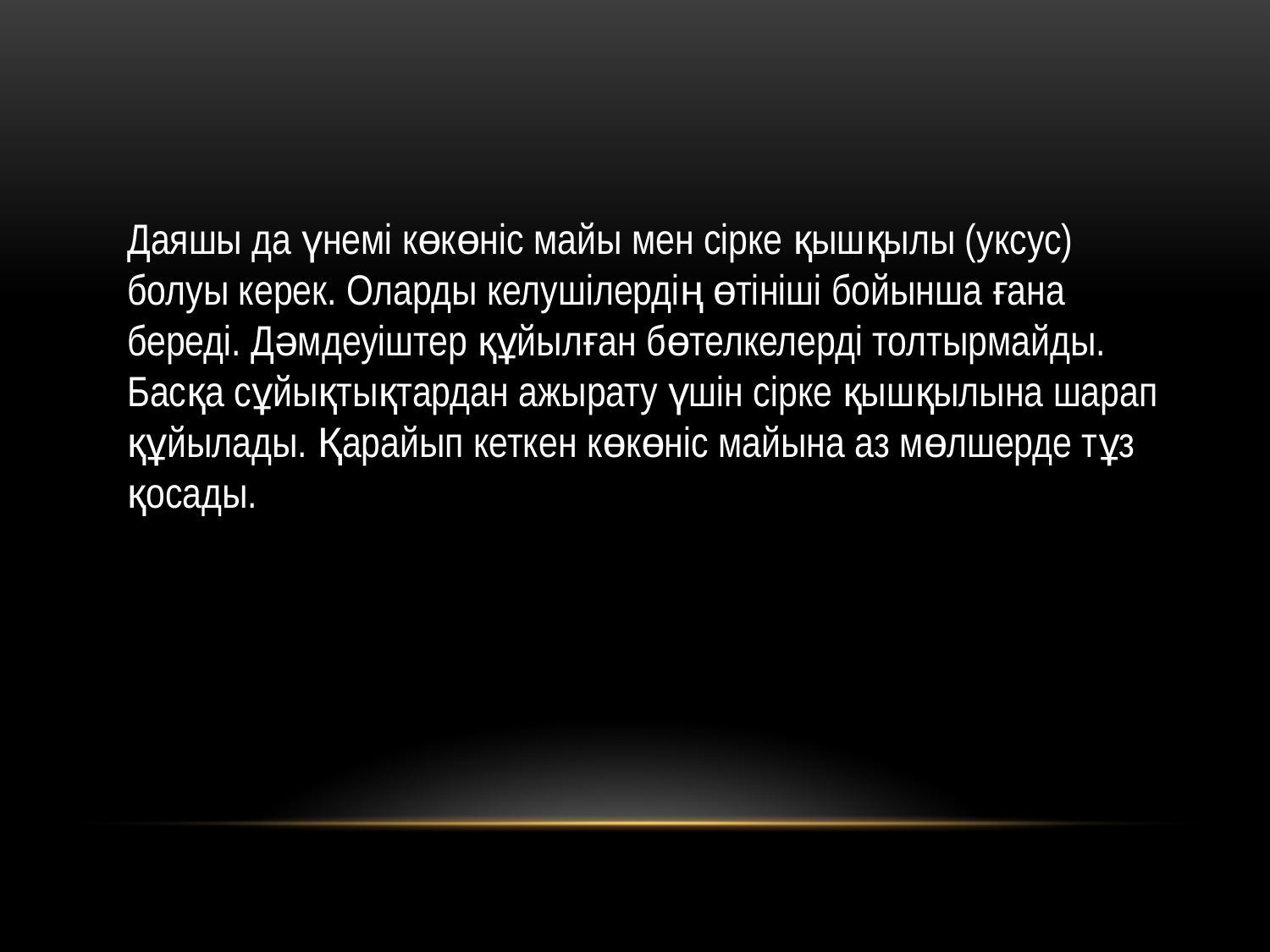

Даяшы да үнемі көкөніс майы мен сірке қышқылы (уксус) болуы керек. Оларды келушілердің өтініші бойынша ғана береді. Дәмдеуіштер құйылған бөтелкелерді толтырмайды. Басқа сұйықтықтардан ажырату үшін сірке қышқылына шарап құйылады. Қарайып кеткен көкөніс майына аз мөлшерде тұз қосады.